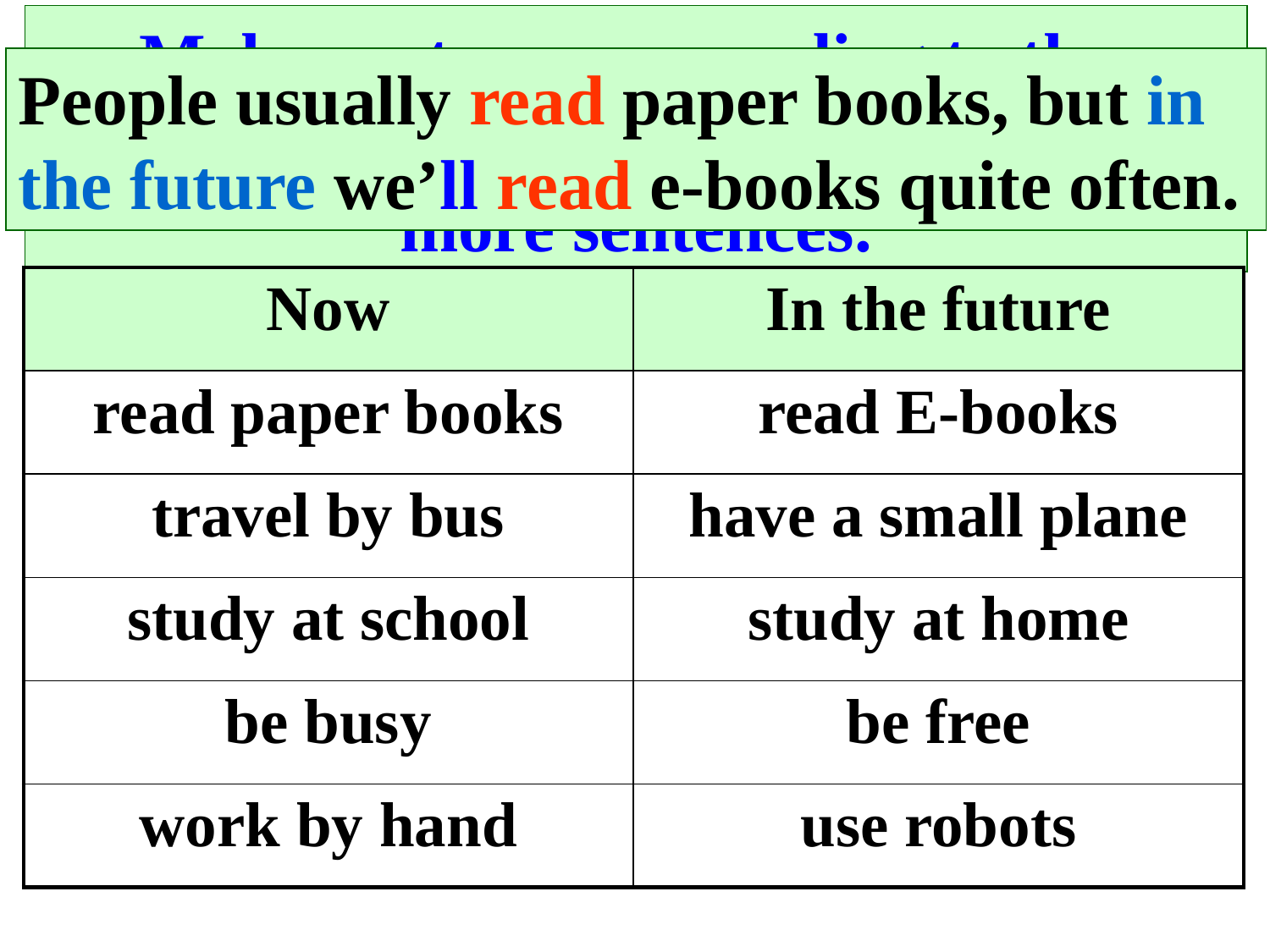

Make sentences according to the
information in the table. Then make more sentences.
People usually read paper books, but in
the future we’ll read e-books quite often.
| Now | In the future |
| --- | --- |
| read paper books | read E-books |
| travel by bus | have a small plane |
| study at school | study at home |
| be busy | be free |
| work by hand | use robots |